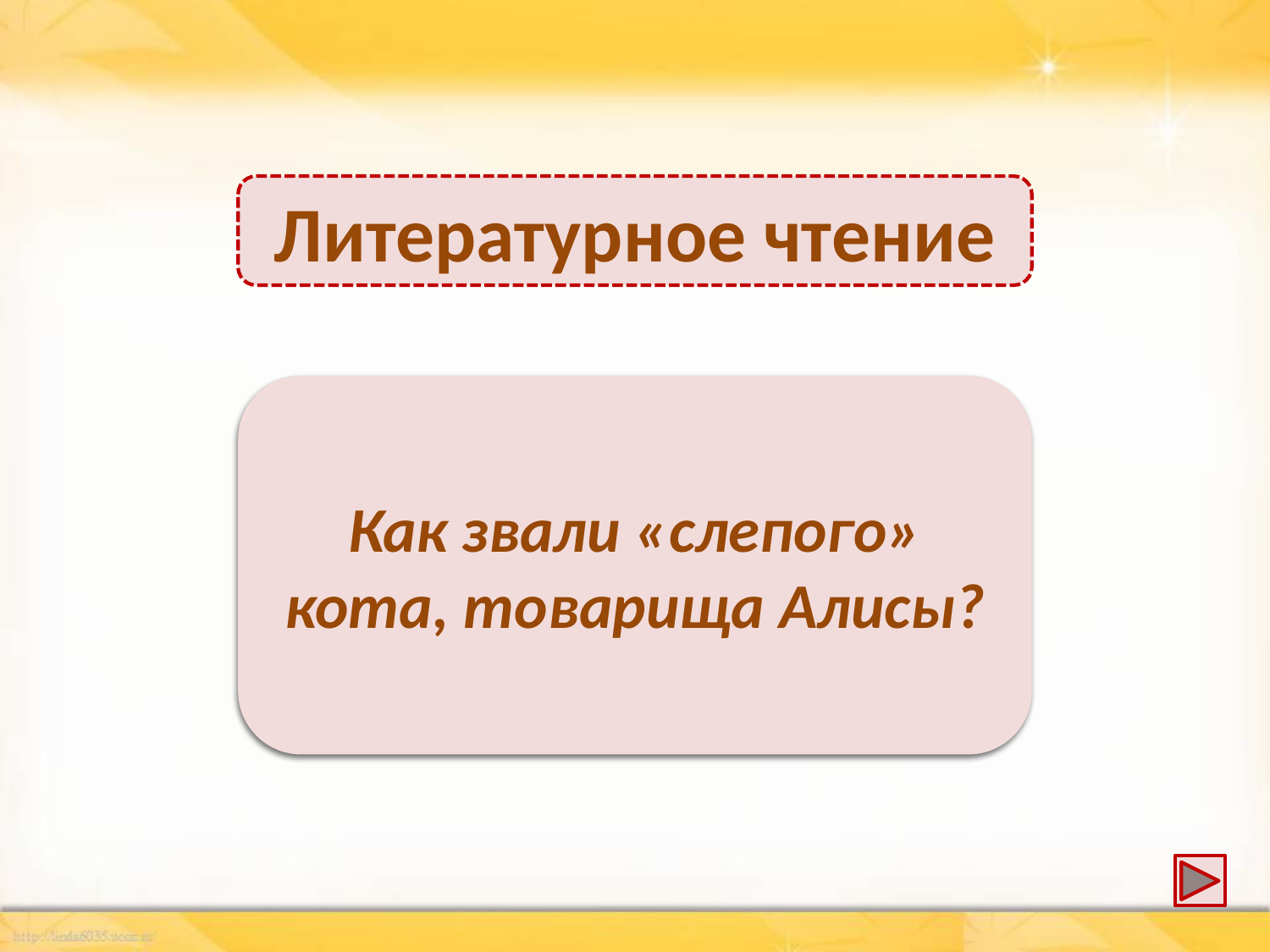

Литературное чтение
Базилио
Как звали «слепого» кота, товарища Алисы?